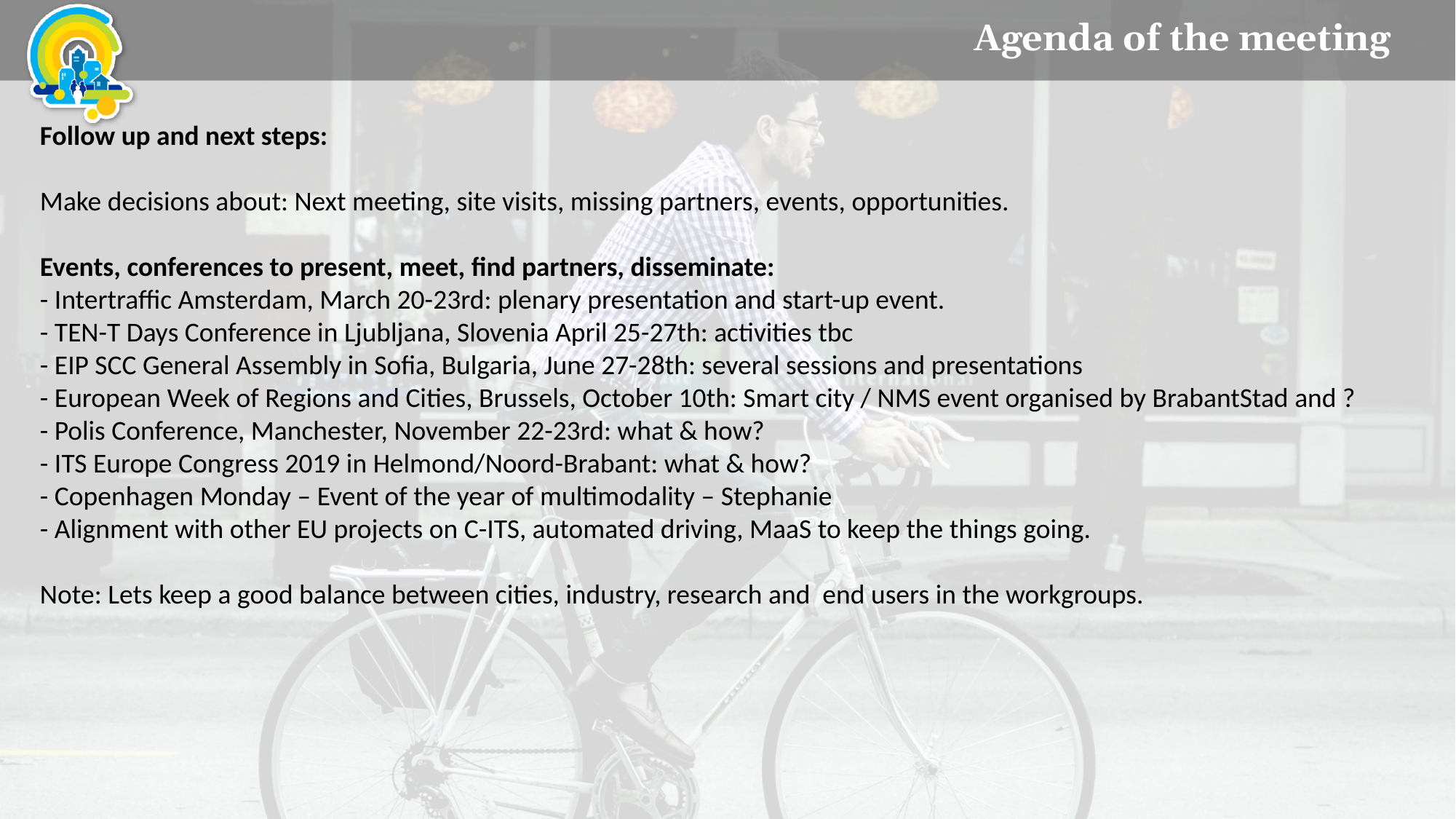

# Agenda of the meeting
Follow up and next steps:

Make decisions about: Next meeting, site visits, missing partners, events, opportunities.

Events, conferences to present, meet, find partners, disseminate:
- Intertraffic Amsterdam, March 20-23rd: plenary presentation and start-up event.
- TEN-T Days Conference in Ljubljana, Slovenia April 25-27th: activities tbc
- EIP SCC General Assembly in Sofia, Bulgaria, June 27-28th: several sessions and presentations
- European Week of Regions and Cities, Brussels, October 10th: Smart city / NMS event organised by BrabantStad and ?
- Polis Conference, Manchester, November 22-23rd: what & how?
- ITS Europe Congress 2019 in Helmond/Noord-Brabant: what & how?
- Copenhagen Monday – Event of the year of multimodality – Stephanie
- Alignment with other EU projects on C-ITS, automated driving, MaaS to keep the things going.

Note: Lets keep a good balance between cities, industry, research and  end users in the workgroups.